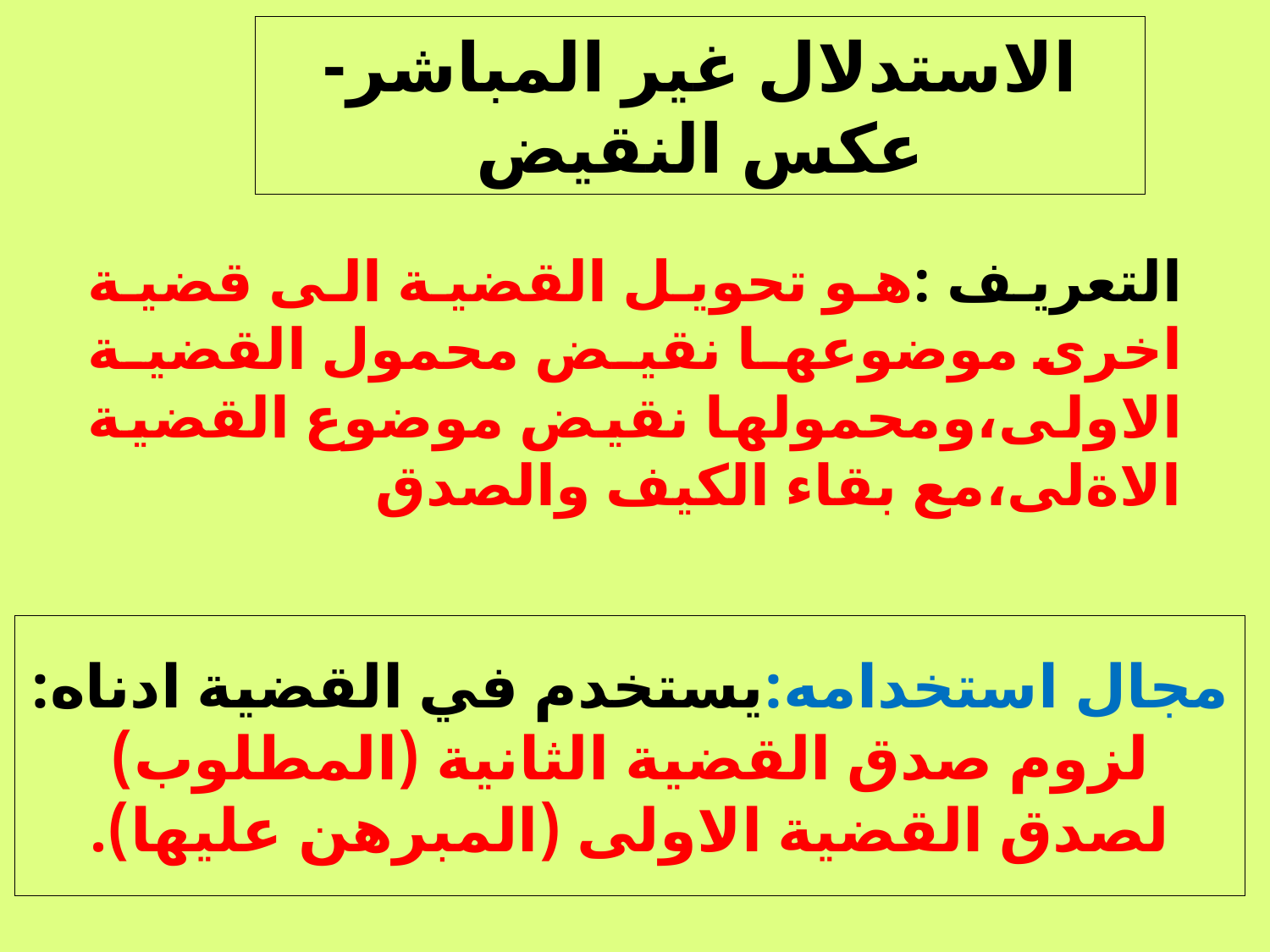

# الاستدلال غير المباشر- عكس النقيض
التعريف :هو تحويل القضية الى قضية اخرى موضوعها نقيض محمول القضية الاولى،ومحمولها نقيض موضوع القضية الاةلى،مع بقاء الكيف والصدق
مجال استخدامه:يستخدم في القضية ادناه:
لزوم صدق القضية الثانية (المطلوب) لصدق القضية الاولى (المبرهن عليها).